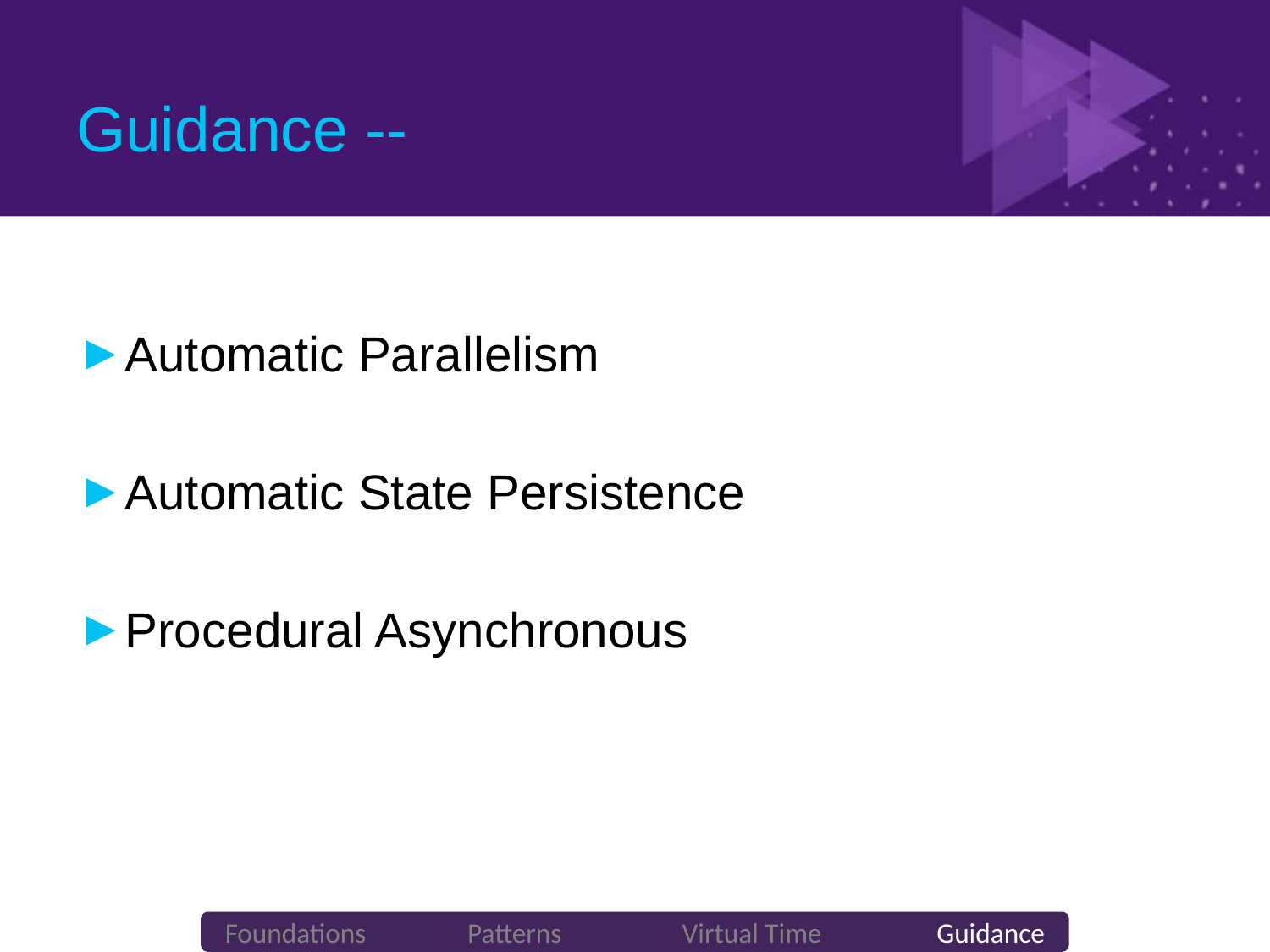

# Guidance --
Automatic Parallelism

Automatic State Persistence

Procedural Asynchronous

Guidance
Foundations                Patterns                   Virtual Time                  Guidance